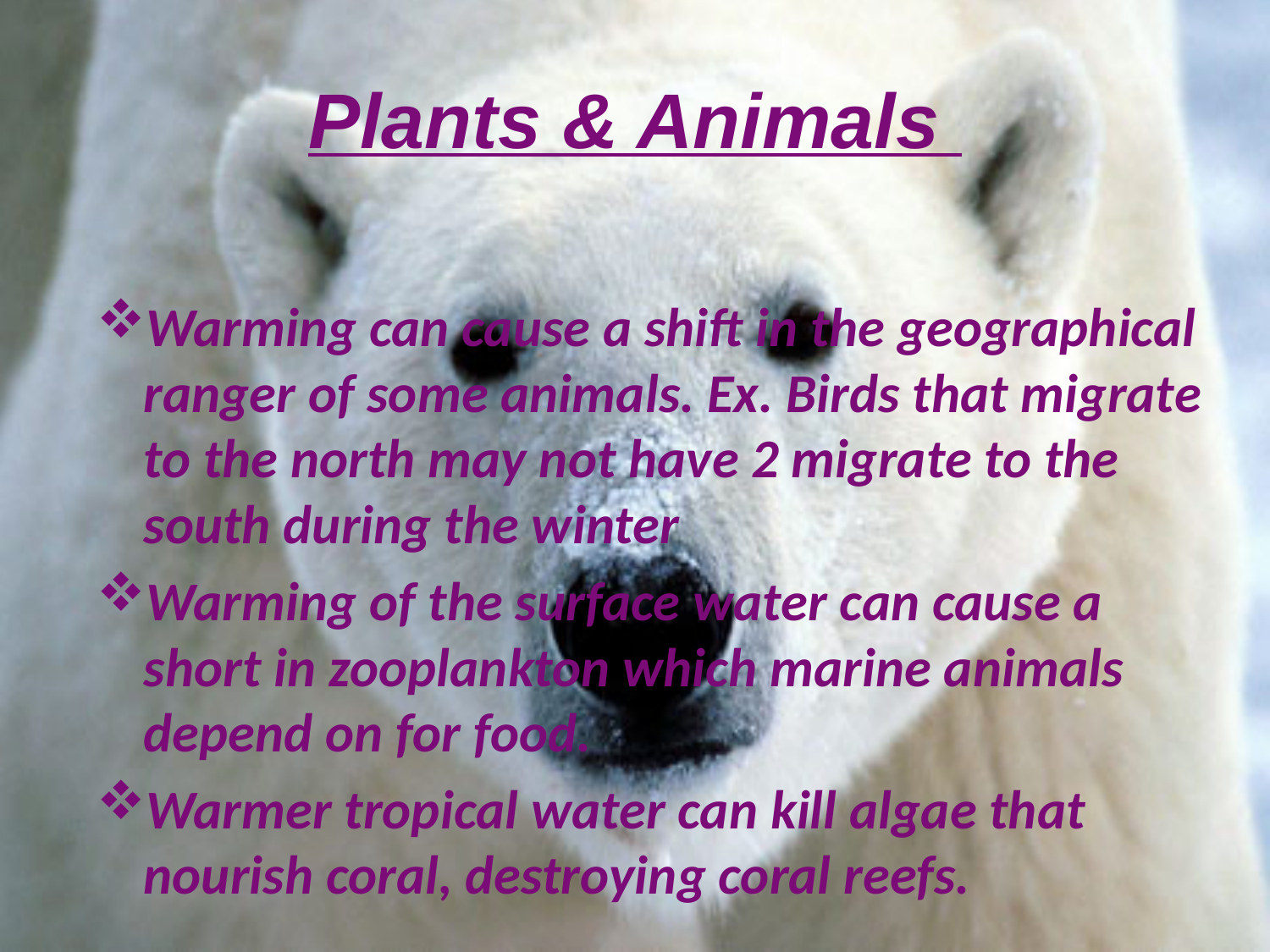

# Plants & Animals
Warming can cause a shift in the geographical ranger of some animals. Ex. Birds that migrate to the north may not have 2 migrate to the south during the winter
Warming of the surface water can cause a short in zooplankton which marine animals depend on for food.
Warmer tropical water can kill algae that nourish coral, destroying coral reefs.